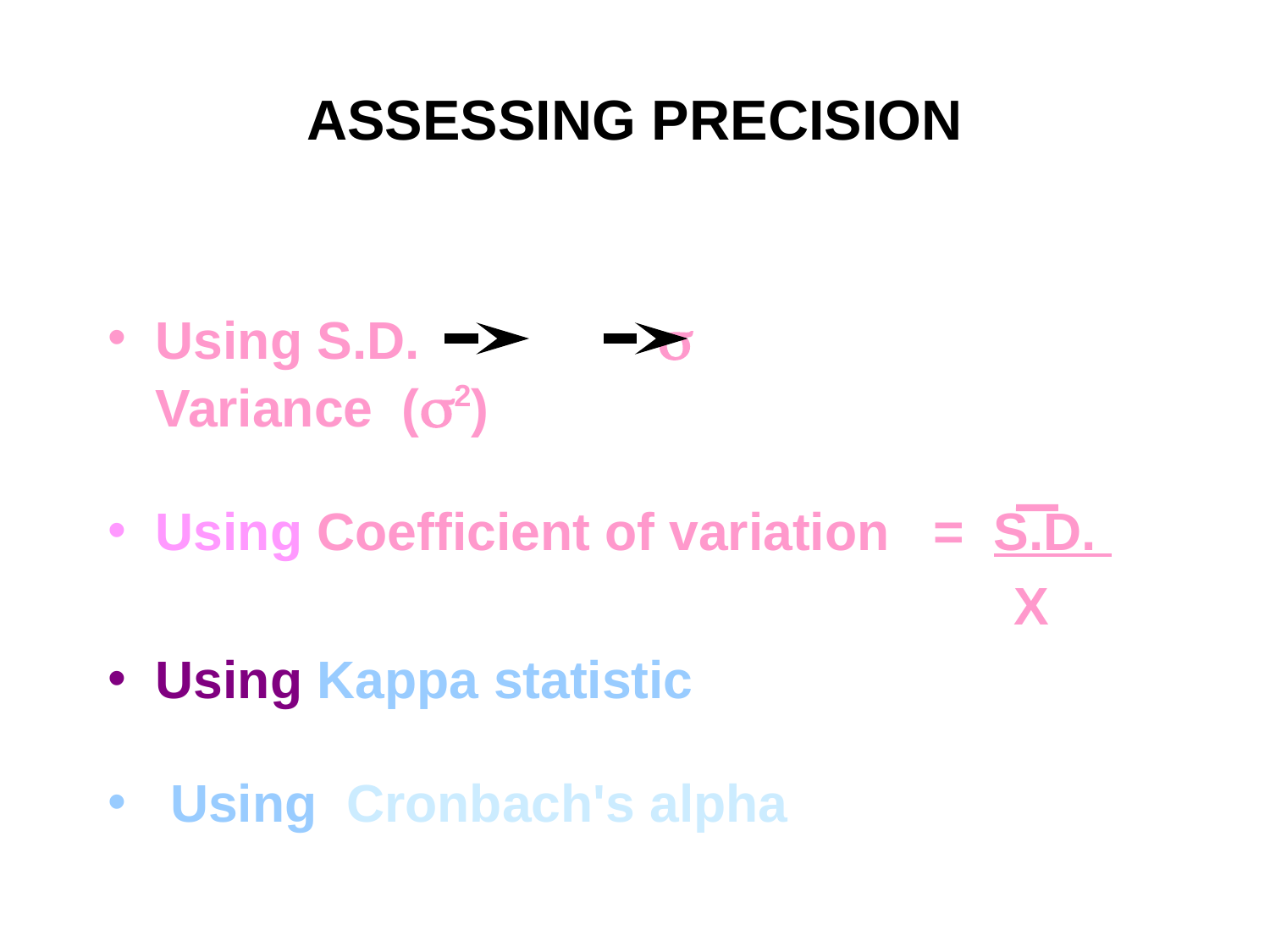

# ASSESSING PRECISION
Using S.D.         σ          Variance  (σ2)

Using Coefficient of variation   =  S.D.
                                                              X
Using Kappa statistic

 Using  Cronbach's alpha